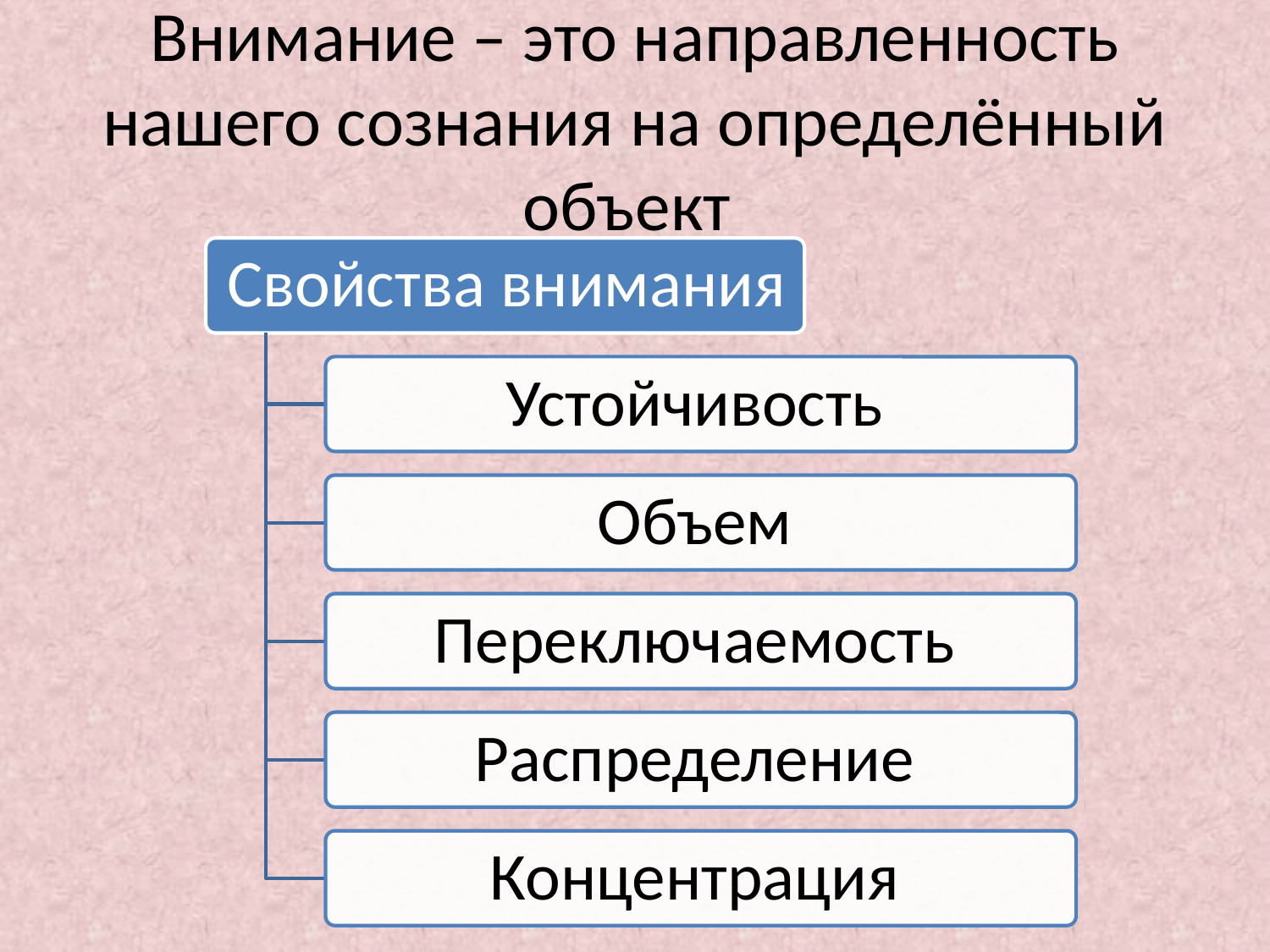

# Внимание – это направленность нашего сознания на определённый объект
Свойства внимания
Устойчивость
Объем
Переключаемость
Распределение
Концентрация